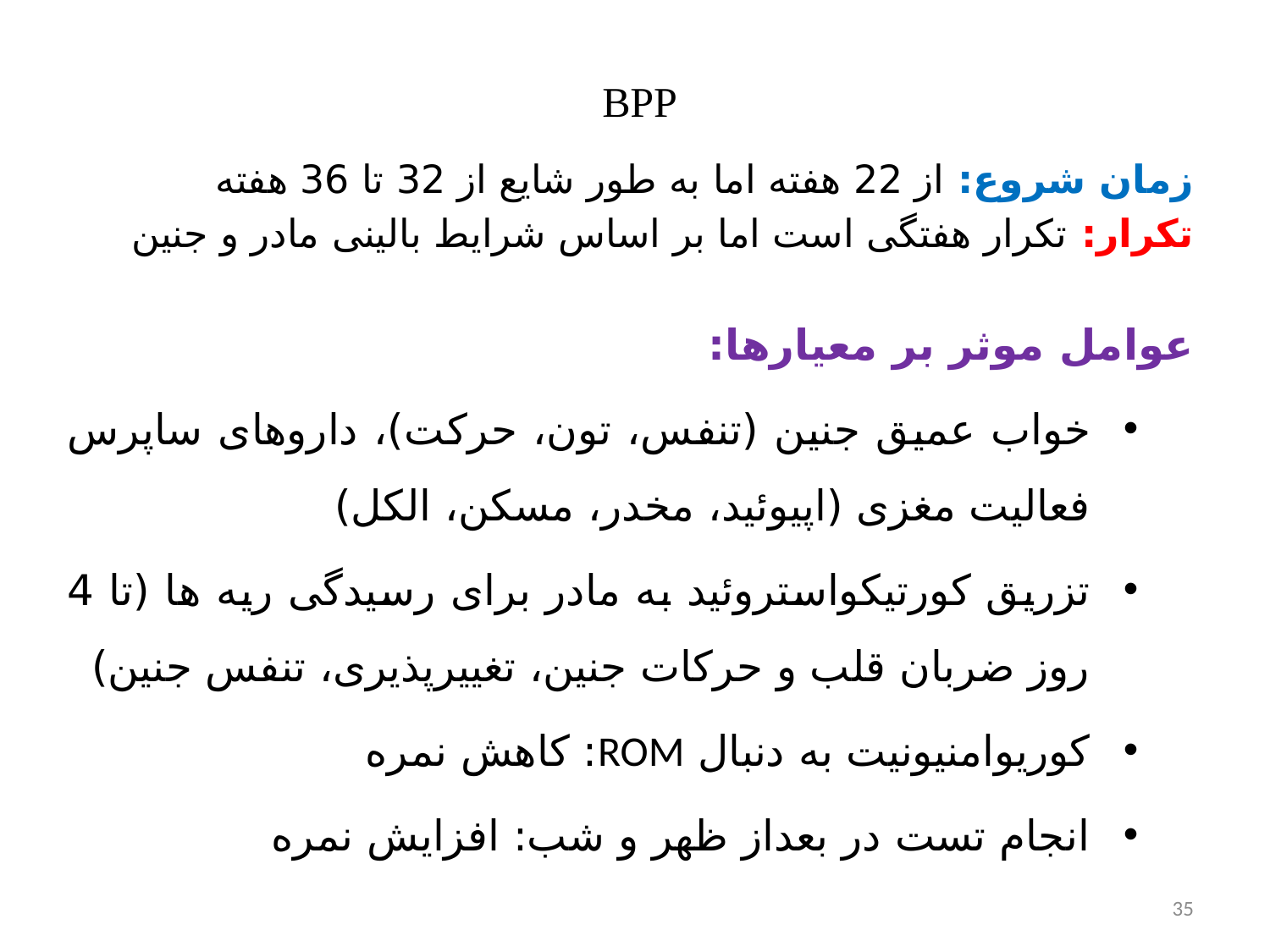

# BPP
زمان شروع: از 22 هفته اما به طور شایع از 32 تا 36 هفته
تکرار: تکرار هفتگی است اما بر اساس شرایط بالینی مادر و جنین

عوامل موثر بر معیارها:
خواب عمیق جنین (تنفس، تون، حرکت)، داروهای ساپرس فعالیت مغزی (اپیوئید، مخدر، مسکن، الکل)
تزریق کورتیکواستروئید به مادر برای رسیدگی ریه ها (تا 4 روز ضربان قلب و حرکات جنین، تغییرپذیری، تنفس جنین)
کوریوامنیونیت به دنبال ROM: کاهش نمره
انجام تست در بعداز ظهر و شب: افزایش نمره
35